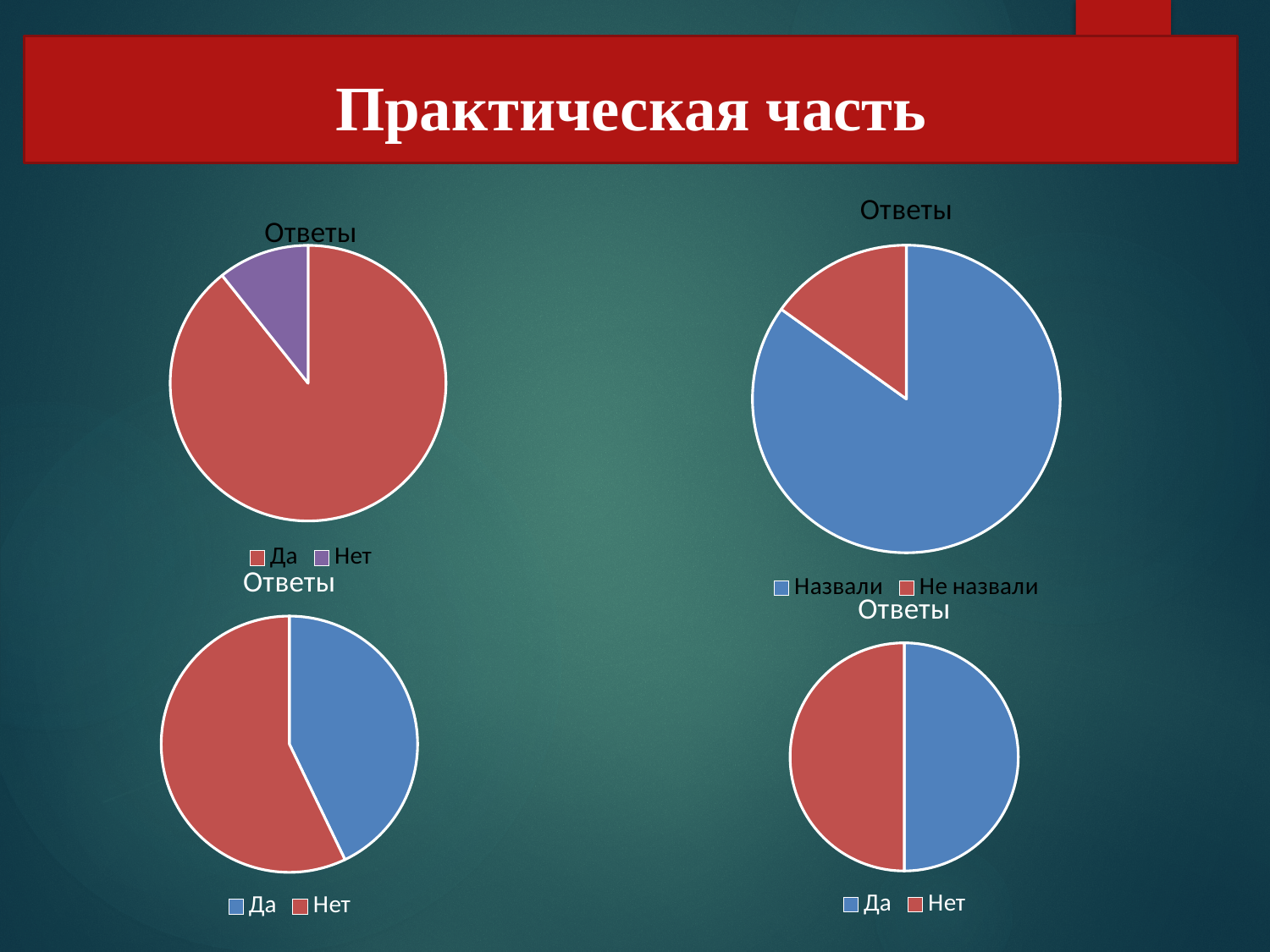

Практическая часть

### Chart:

| Category | Ответы |
|---|---|
| Назвали | 18.0 |
| Не назвали | 3.2 |

### Chart:

| Category | Ответы |
|---|---|
| Да | 25.0 |
| Нет | 3.0 |

### Chart:

| Category | Ответы |
|---|---|
| Да | 12.0 |
| Нет | 16.0 |

### Chart:

| Category | Ответы |
|---|---|
| Да | 14.0 |
| Нет | 14.0 |